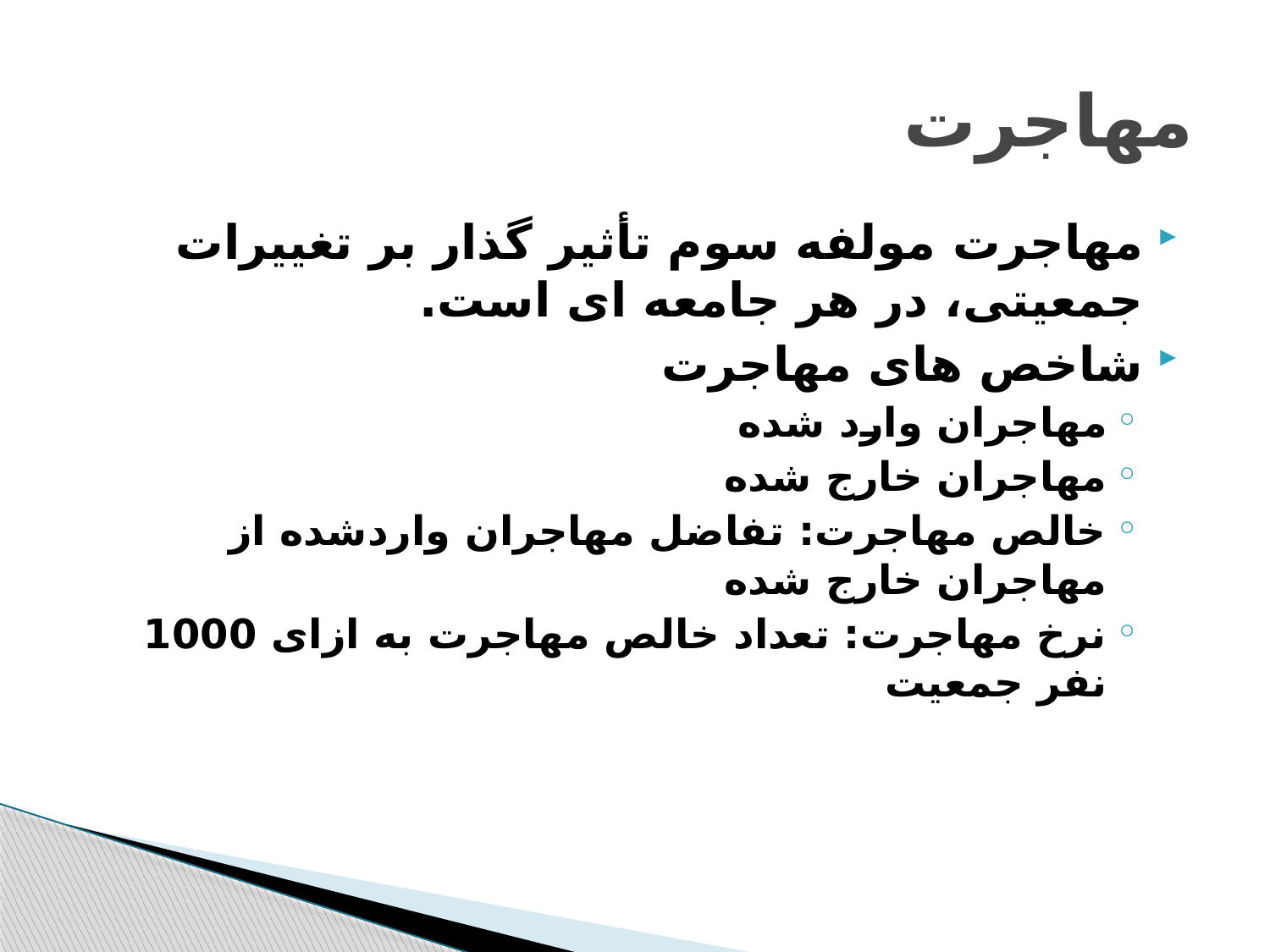

# مهاجرت
مهاجرت مولفه سوم تأثیر گذار بر تغییرات جمعیتی، در هر جامعه ای است.
شاخص های مهاجرت
مهاجران وارد شده
مهاجران خارج شده
خالص مهاجرت: تفاضل مهاجران واردشده از مهاجران خارج شده
نرخ مهاجرت: تعداد خالص مهاجرت به ازای 1000 نفر جمعیت